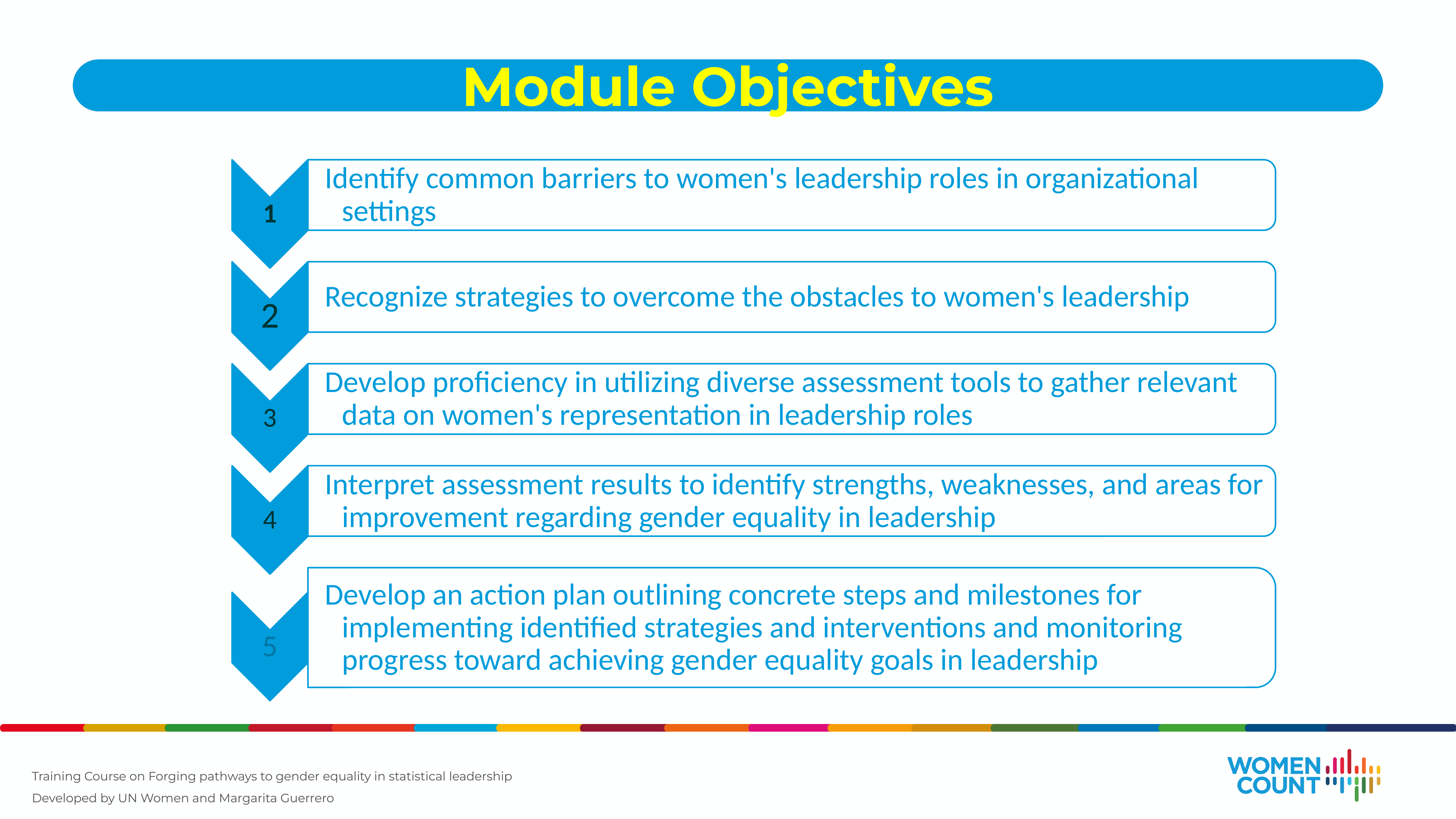

Module Objectives
1
Identify common barriers to women's leadership roles in organizational settings
2
Recognize strategies to overcome the obstacles to women's leadership
3
Develop proficiency in utilizing diverse assessment tools to gather relevant data on women's representation in leadership roles
4
Interpret assessment results to identify strengths, weaknesses, and areas for improvement regarding gender equality in leadership
5
Develop an action plan outlining concrete steps and milestones for implementing identified strategies and interventions and monitoring progress toward achieving gender equality goals in leadership
Training Course on Forging pathways to gender equality in statistical leadership
Developed by UN Women and Margarita Guerrero